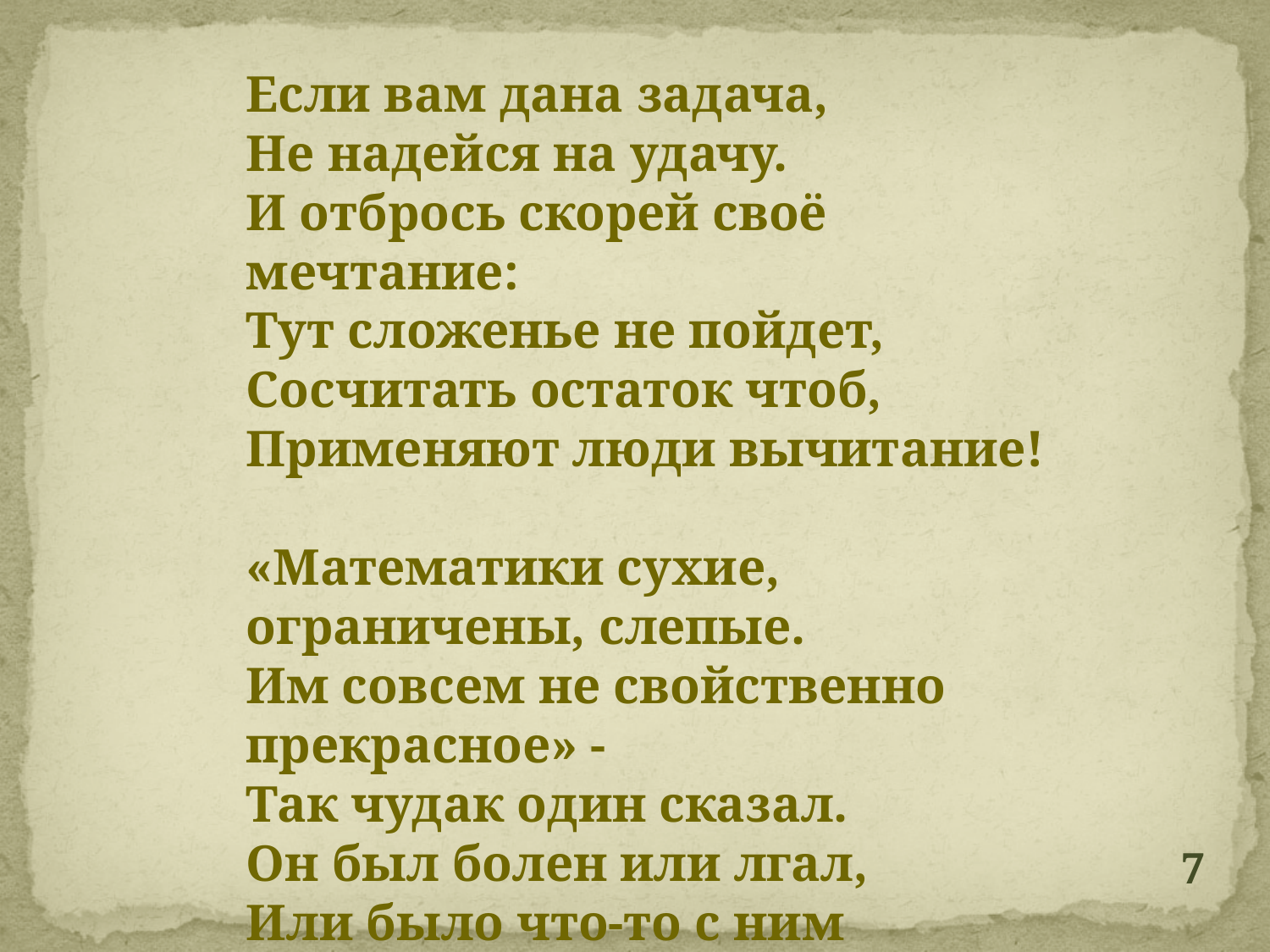

Если вам дана задача,
Не надейся на удачу.
И отбрось скорей своё мечтание:
Тут сложенье не пойдет,
Сосчитать остаток чтоб,
Применяют люди вычитание!

«Математики сухие, ограничены, слепые.
Им совсем не свойственно прекрасное» -
Так чудак один сказал.
Он был болен или лгал,
Или было что-то с ним ужасное.
7